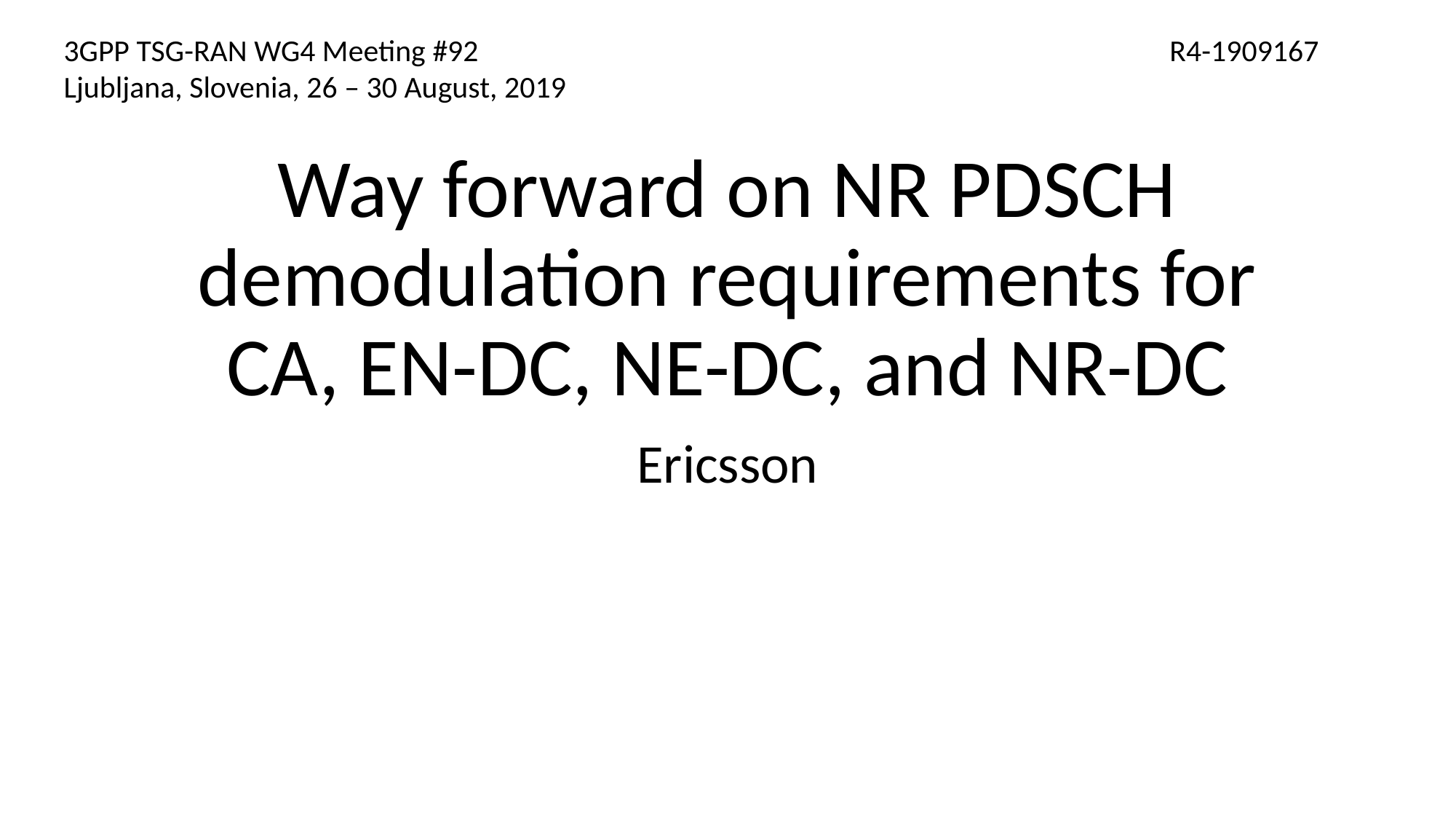

R4-1909167
3GPP TSG-RAN WG4 Meeting #92
Ljubljana, Slovenia, 26 – 30 August, 2019
# Way forward on NR PDSCH demodulation requirements for CA, EN-DC, NE-DC, and NR-DC
Ericsson